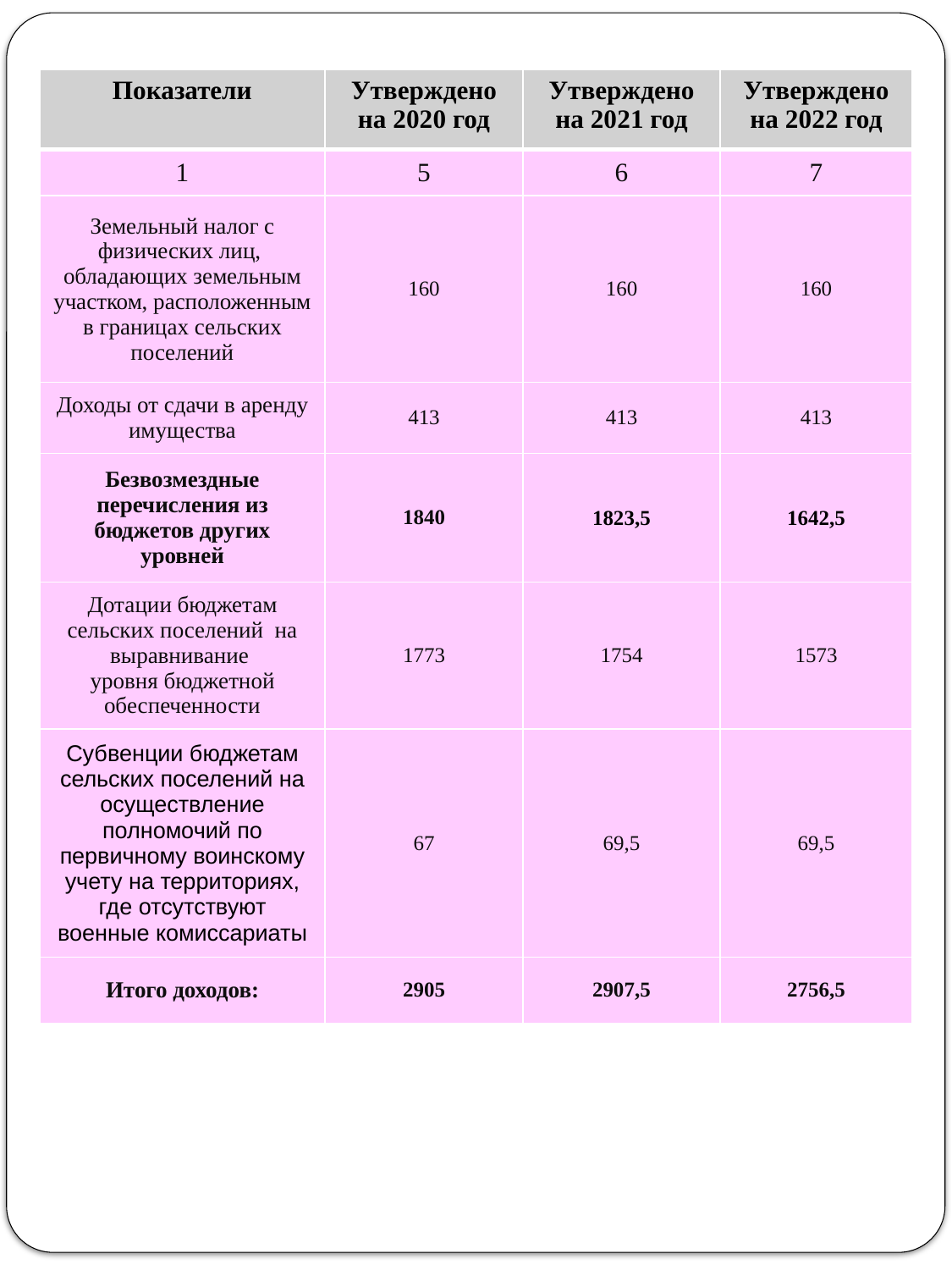

| Показатели | Утверждено на 2020 год | Утверждено на 2021 год | Утверждено на 2022 год |
| --- | --- | --- | --- |
| 1 | 5 | 6 | 7 |
| Земельный налог с физических лиц, обладающих земельным участком, расположенным в границах сельских поселений | 160 | 160 | 160 |
| Доходы от сдачи в аренду имущества | 413 | 413 | 413 |
| Безвозмездные перечисления из бюджетов других уровней | 1840 | 1823,5 | 1642,5 |
| Дотации бюджетам сельских поселений на выравнивание уровня бюджетной обеспеченности | 1773 | 1754 | 1573 |
| Субвенции бюджетам сельских поселений на осуществление полномочий по первичному воинскому учету на территориях, где отсутствуют военные комиссариаты | 67 | 69,5 | 69,5 |
| Итого доходов: | 2905 | 2907,5 | 2756,5 |